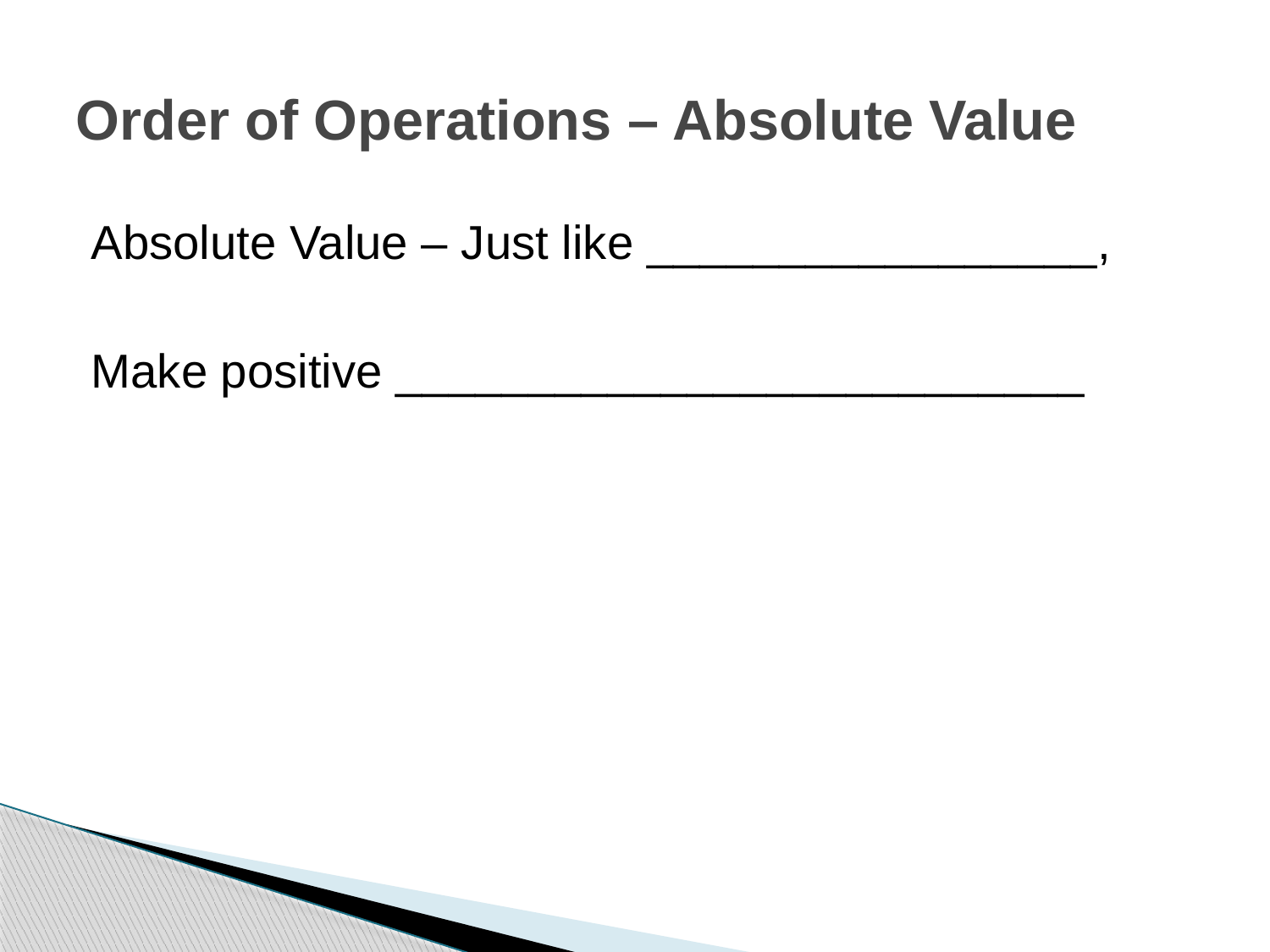

# Order of Operations – Absolute Value
Absolute Value – Just like _________________,

Make positive __________________________